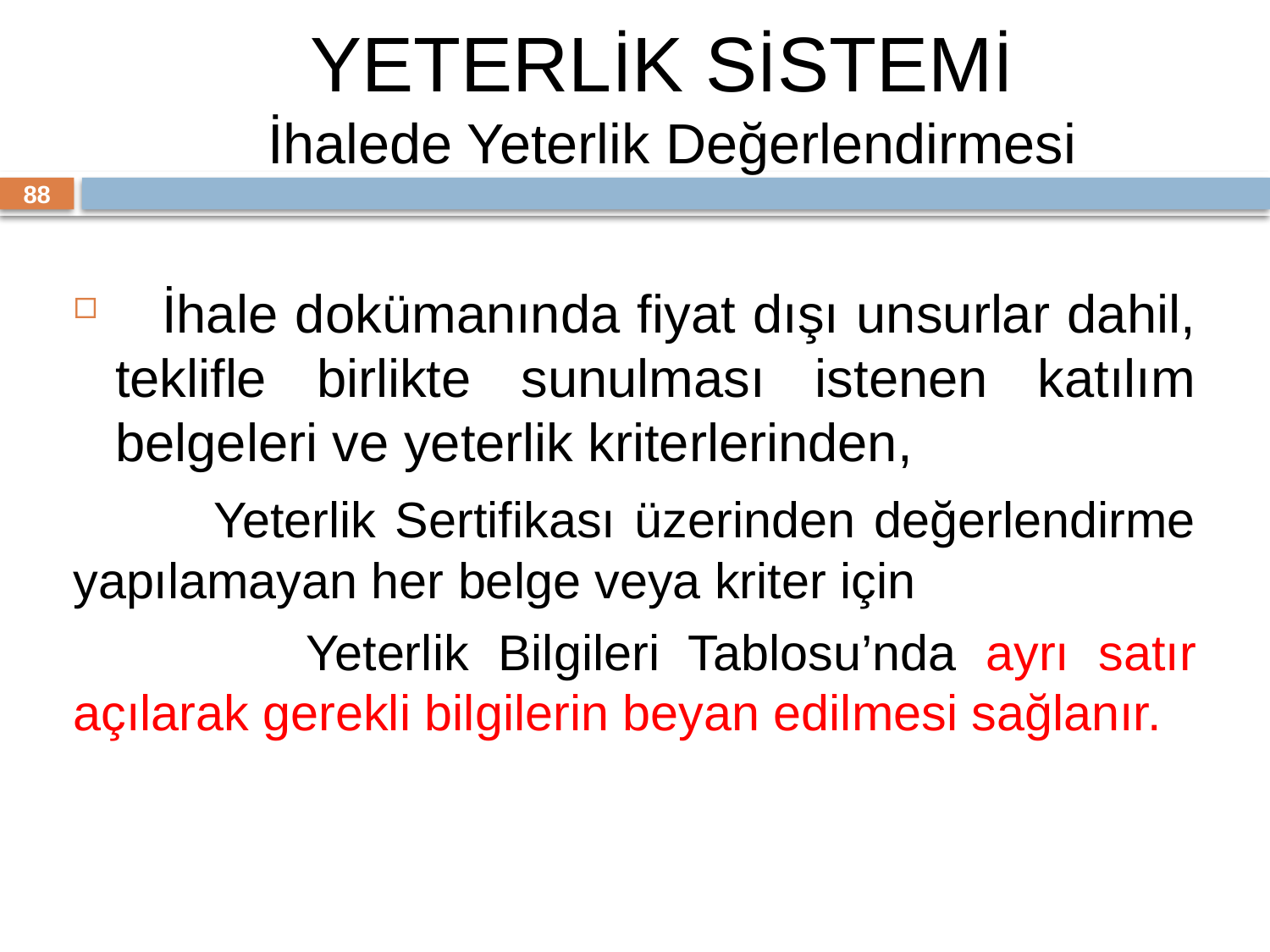

YETERLİK SİSTEMİ
İhalede Yeterlik Değerlendirmesi
88
   İhale dokümanında fiyat dışı unsurlar dahil, teklifle birlikte sunulması istenen katılım belgeleri ve yeterlik kriterlerinden,
       Yeterlik Sertifikası üzerinden değerlendirme yapılamayan her belge veya kriter için
        Yeterlik Bilgileri Tablosu’nda ayrı satır açılarak gerekli bilgilerin beyan edilmesi sağlanır.